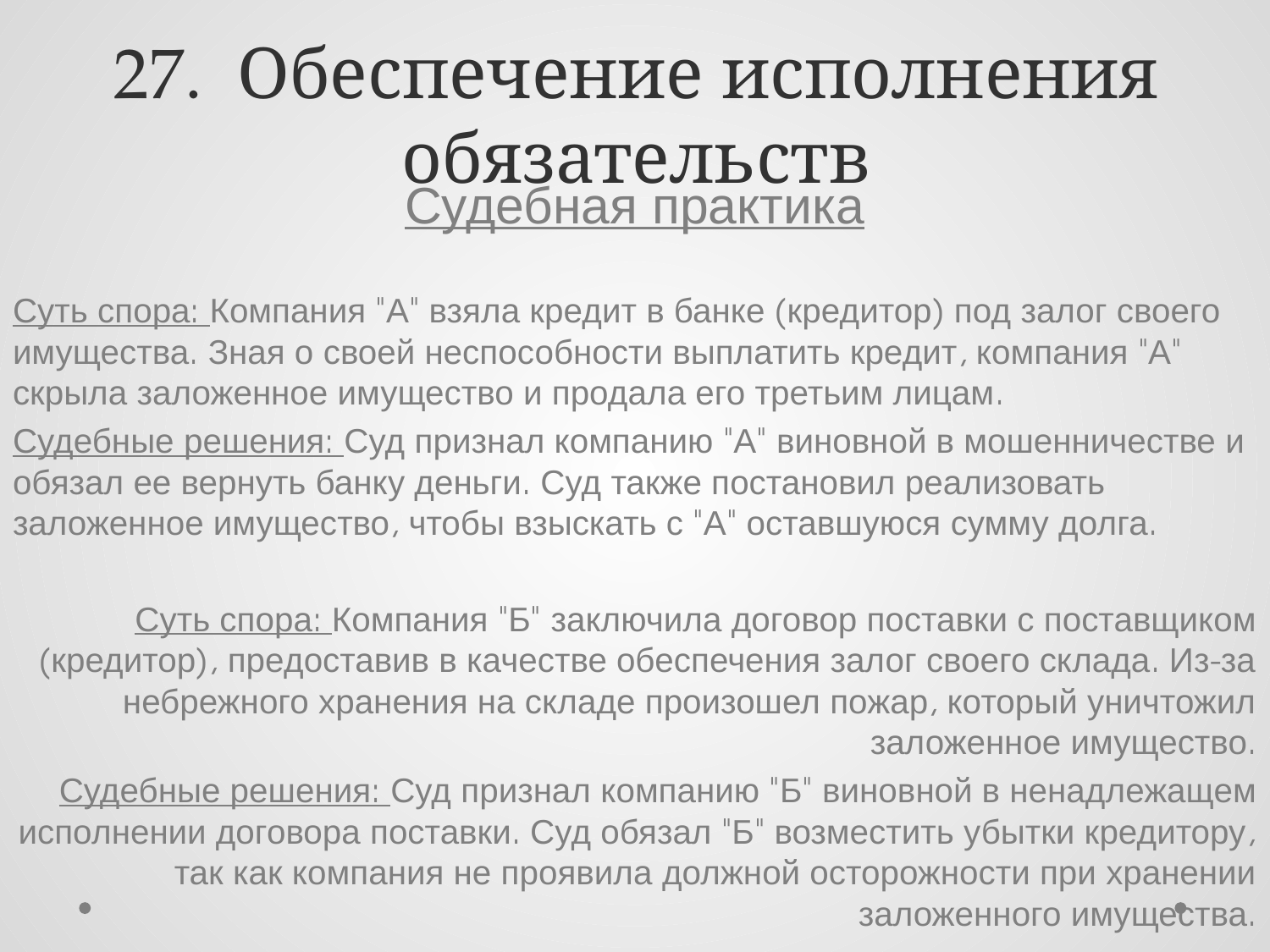

# 27.  Обеспечение исполнения обязательств
Судебная практика

Суть спора: Компания "А" взяла кредит в банке (кредитор) под залог своего имущества. Зная о своей неспособности выплатить кредит, компания "А" скрыла заложенное имущество и продала его третьим лицам.
Судебные решения: Суд признал компанию "А" виновной в мошенничестве и обязал ее вернуть банку деньги. Суд также постановил реализовать заложенное имущество, чтобы взыскать с "А" оставшуюся сумму долга.

Суть спора: Компания "Б" заключила договор поставки с поставщиком (кредитор), предоставив в качестве обеспечения залог своего склада. Из-за небрежного хранения на складе произошел пожар, который уничтожил заложенное имущество.
Судебные решения: Суд признал компанию "Б" виновной в ненадлежащем исполнении договора поставки. Суд обязал "Б" возместить убытки кредитору, так как компания не проявила должной осторожности при хранении заложенного имущества.